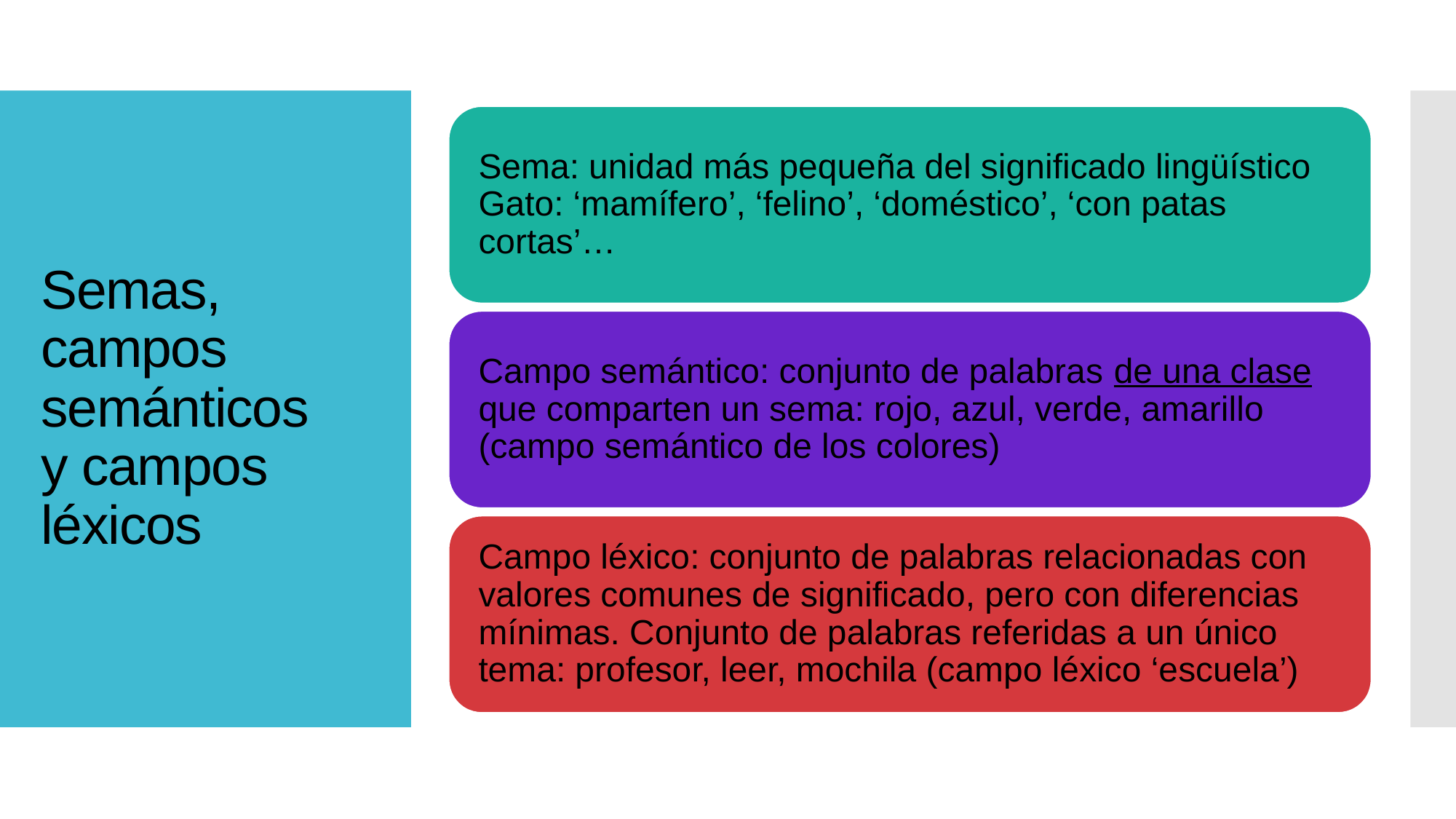

Sema: unidad más pequeña del significado lingüístico
Gato: ‘mamífero’, ‘felino’, ‘doméstico’, ‘con patas cortas’…
Campo semántico: conjunto de palabras de una clase que comparten un sema: rojo, azul, verde, amarillo (campo semántico de los colores)
Campo léxico: conjunto de palabras relacionadas con valores comunes de significado, pero con diferencias mínimas. Conjunto de palabras referidas a un único tema: profesor, leer, mochila (campo léxico ‘escuela’)
# Semas, campos semánticos y campos léxicos